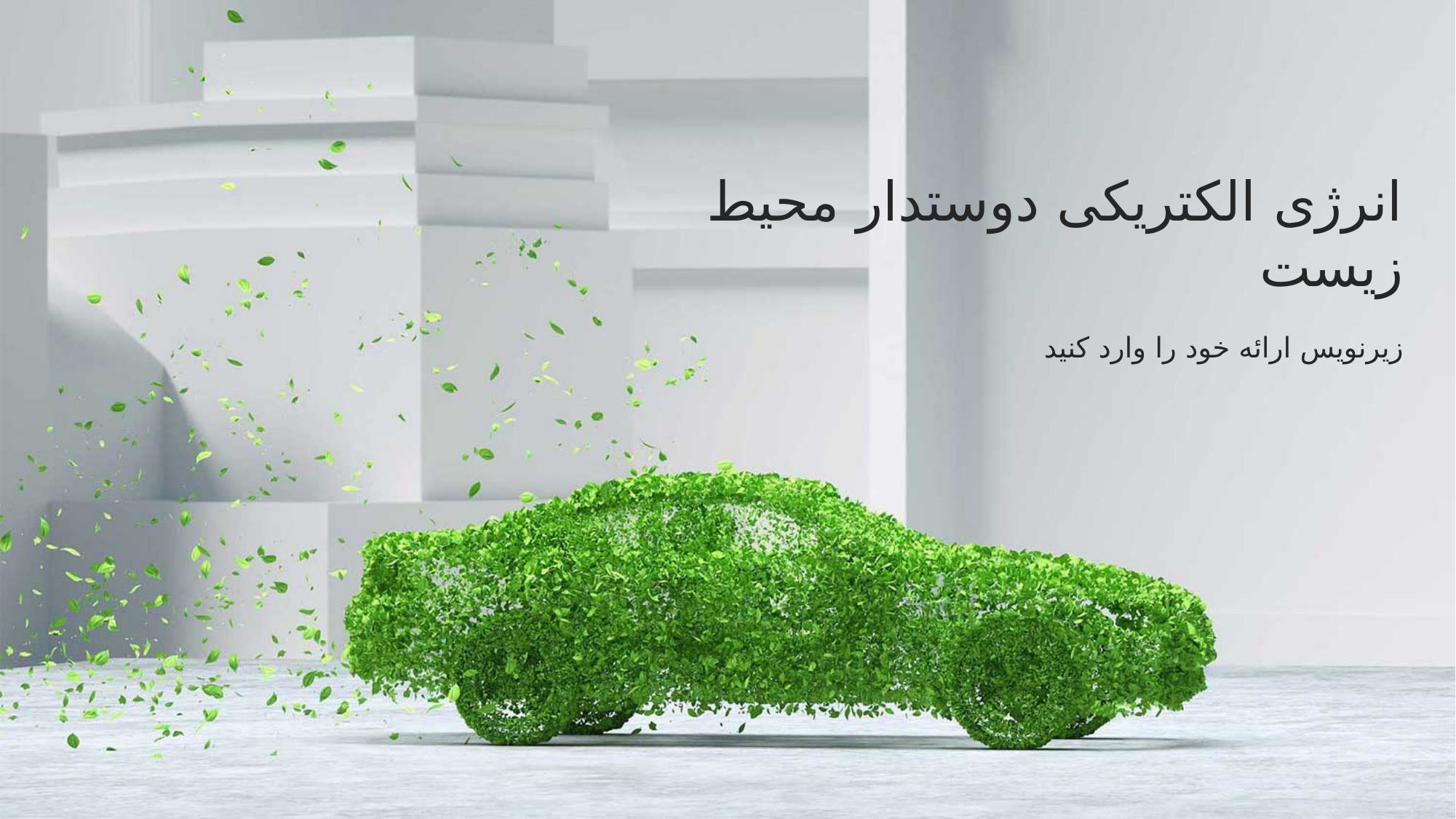

انرژی الکتریکی دوستدار محیط زیست
زیرنویس ارائه خود را وارد کنید